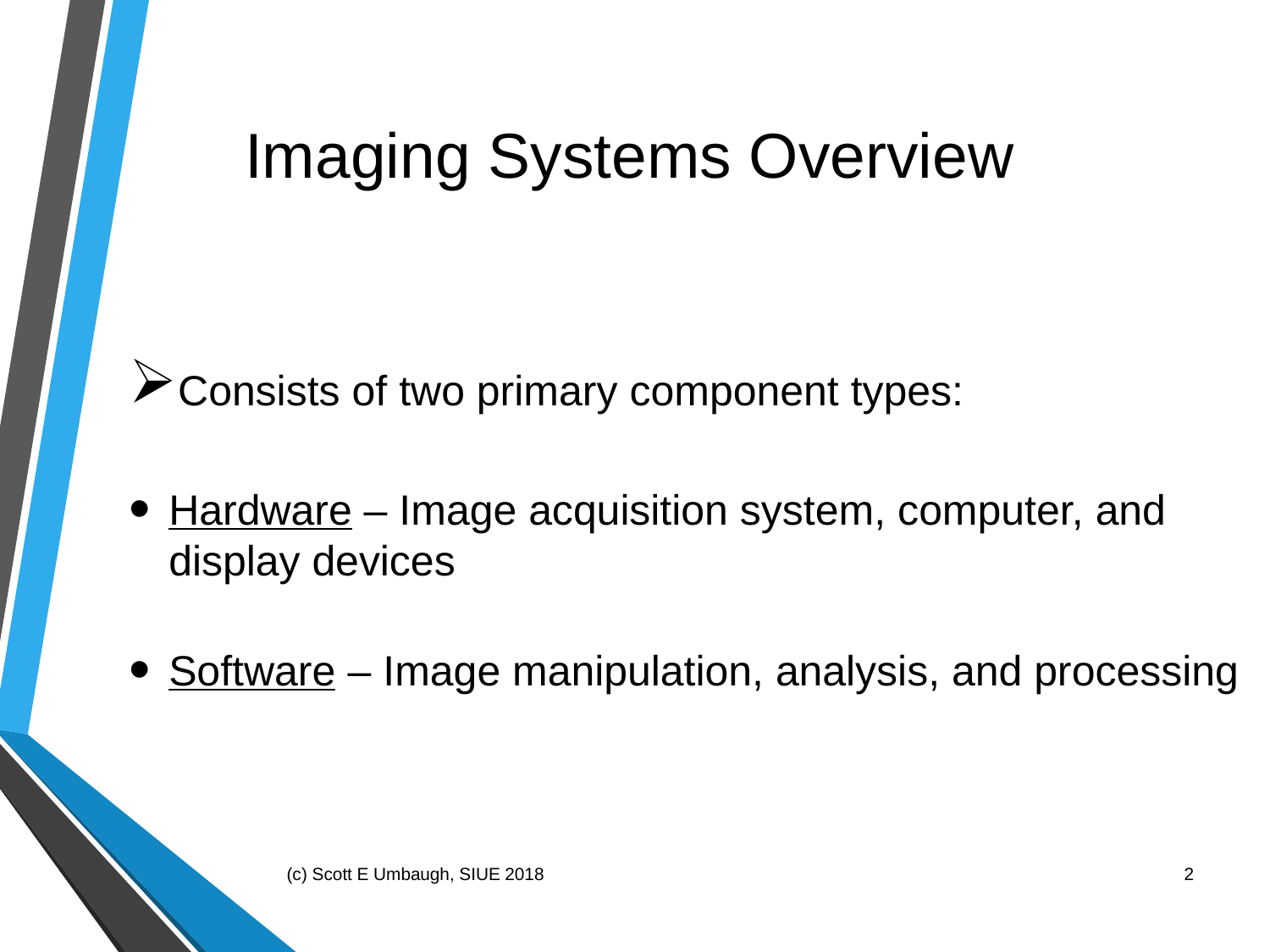

# Imaging Systems Overview
Consists of two primary component types:

Hardware – Image acquisition system, computer, and display devices

Software – Image manipulation, analysis, and processing
(c) Scott E Umbaugh, SIUE 2018
2